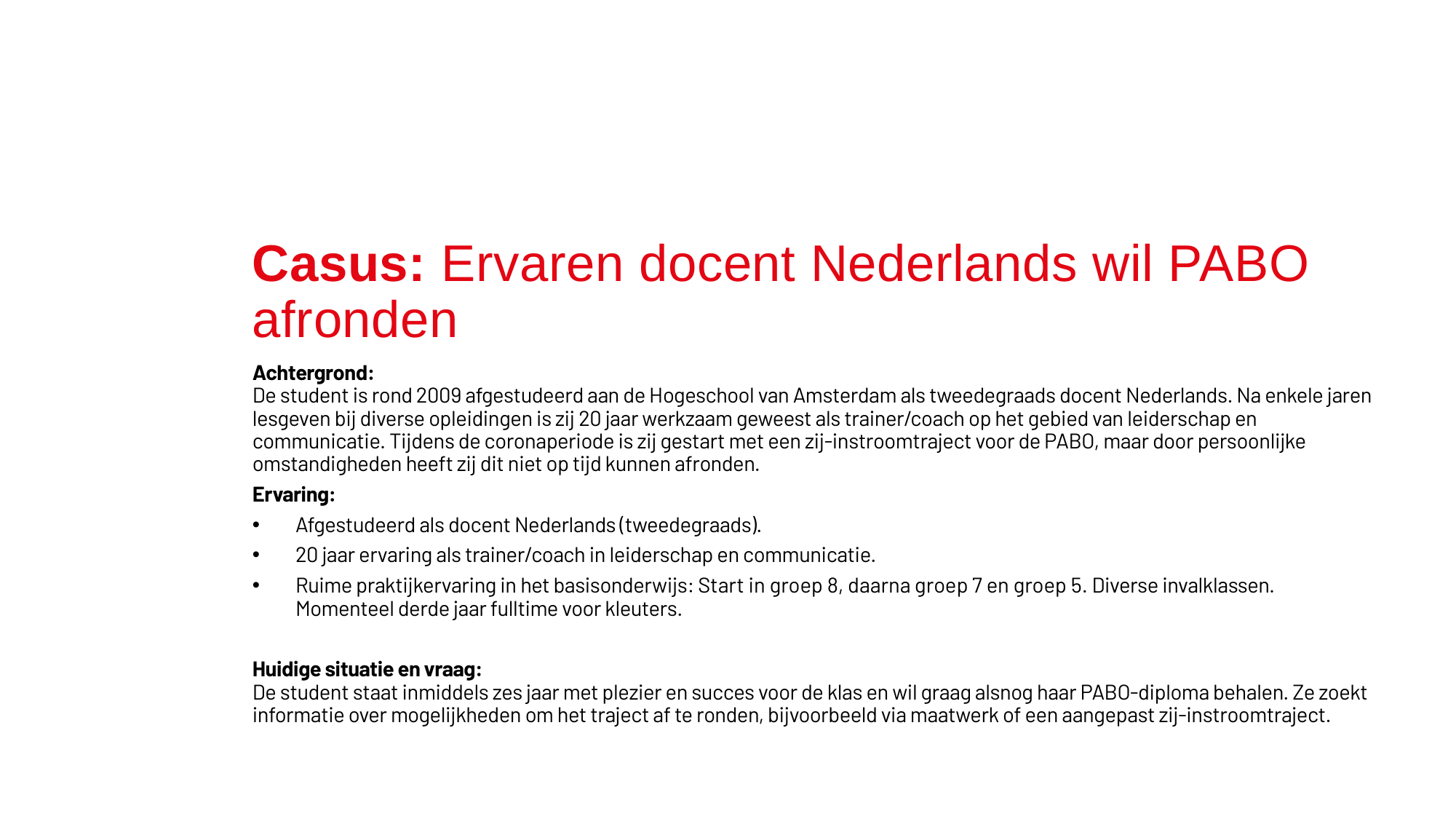

#

Casus: Ervaren docent Nederlands wil PABO afronden
Achtergrond:
De student is rond 2009 afgestudeerd aan de Hogeschool van Amsterdam als tweedegraads docent Nederlands. Na enkele jaren lesgeven bij diverse opleidingen is zij 20 jaar werkzaam geweest als trainer/coach op het gebied van leiderschap en communicatie. Tijdens de coronaperiode is zij gestart met een zij-instroomtraject voor de PABO, maar door persoonlijke omstandigheden heeft zij dit niet op tijd kunnen afronden.
Ervaring:
Afgestudeerd als docent Nederlands (tweedegraads).
20 jaar ervaring als trainer/coach in leiderschap en communicatie.
Ruime praktijkervaring in het basisonderwijs: Start in groep 8, daarna groep 7 en groep 5. Diverse invalklassen. Momenteel derde jaar fulltime voor kleuters.

Huidige situatie en vraag:
De student staat inmiddels zes jaar met plezier en succes voor de klas en wil graag alsnog haar PABO-diploma behalen. Ze zoekt informatie over mogelijkheden om het traject af te ronden, bijvoorbeeld via maatwerk of een aangepast zij-instroomtraject.